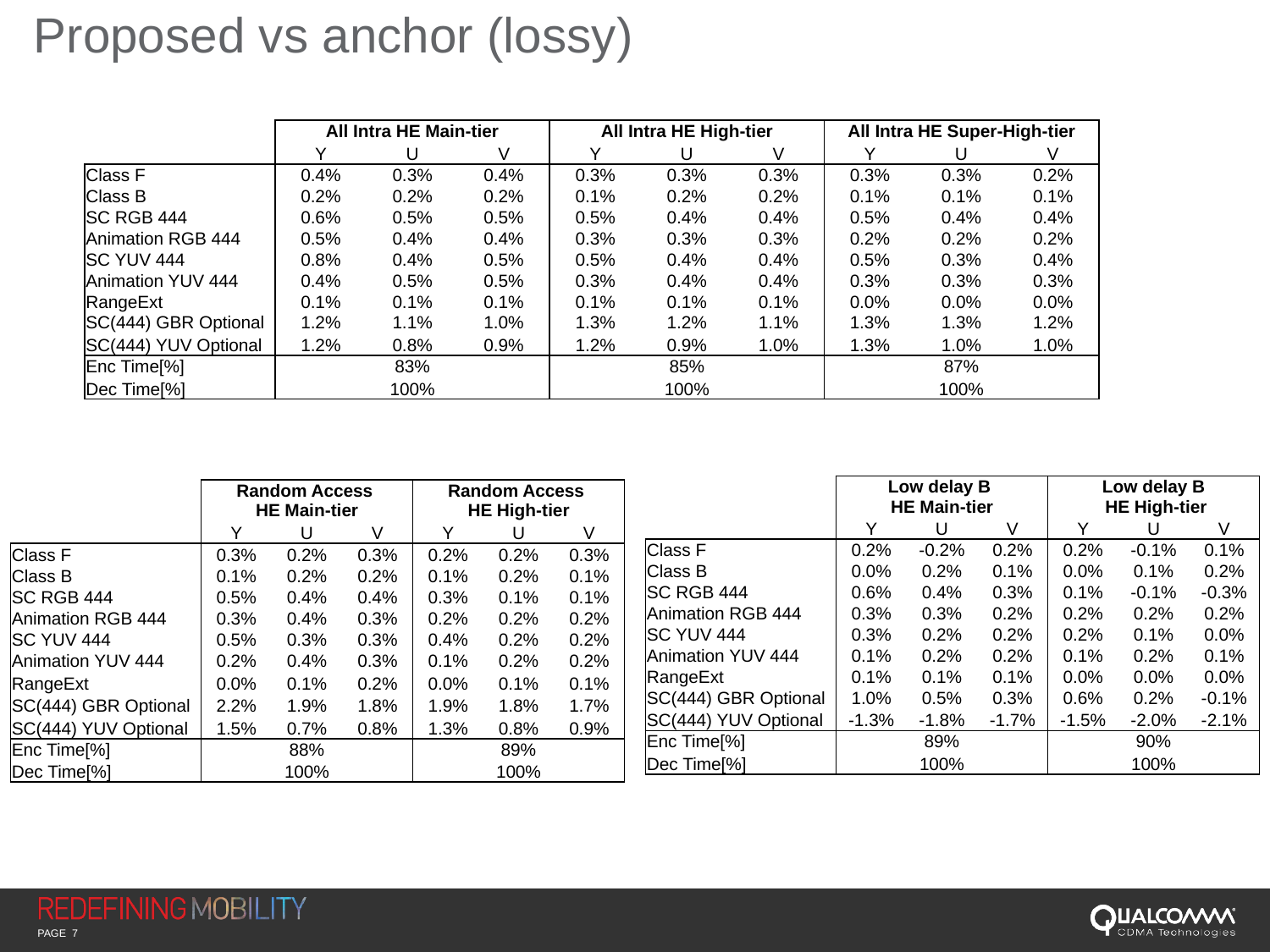

Proposed vs anchor (lossy)
|  | All Intra HE Main-tier |  |  | All Intra HE High-tier |  |  | All Intra HE Super-High-tier |  |  |
| --- | --- | --- | --- | --- | --- | --- | --- | --- | --- |
|  | Y | U | V | Y | U | V | Y | U | V |
| Class F | 0.4% | 0.3% | 0.4% | 0.3% | 0.3% | 0.3% | 0.3% | 0.3% | 0.2% |
| Class B | 0.2% | 0.2% | 0.2% | 0.1% | 0.2% | 0.2% | 0.1% | 0.1% | 0.1% |
| SC RGB 444 | 0.6% | 0.5% | 0.5% | 0.5% | 0.4% | 0.4% | 0.5% | 0.4% | 0.4% |
| Animation RGB 444 | 0.5% | 0.4% | 0.4% | 0.3% | 0.3% | 0.3% | 0.2% | 0.2% | 0.2% |
| SC YUV 444 | 0.8% | 0.4% | 0.5% | 0.5% | 0.4% | 0.4% | 0.5% | 0.3% | 0.4% |
| Animation YUV 444 | 0.4% | 0.5% | 0.5% | 0.3% | 0.4% | 0.4% | 0.3% | 0.3% | 0.3% |
| RangeExt | 0.1% | 0.1% | 0.1% | 0.1% | 0.1% | 0.1% | 0.0% | 0.0% | 0.0% |
| SC(444) GBR Optional | 1.2% | 1.1% | 1.0% | 1.3% | 1.2% | 1.1% | 1.3% | 1.3% | 1.2% |
| SC(444) YUV Optional | 1.2% | 0.8% | 0.9% | 1.2% | 0.9% | 1.0% | 1.3% | 1.0% | 1.0% |
| Enc Time[%] | 83% |  |  | 85% |  |  | 87% |  |  |
| Dec Time[%] | 100% |  |  | 100% |  |  | 100% |  |  |
|  | Low delay B HE Main-tier |  |  | Low delay B HE High-tier |  |  |
| --- | --- | --- | --- | --- | --- | --- |
|  | Y | U | V | Y | U | V |
| Class F | 0.2% | -0.2% | 0.2% | 0.2% | -0.1% | 0.1% |
| Class B | 0.0% | 0.2% | 0.1% | 0.0% | 0.1% | 0.2% |
| SC RGB 444 | 0.6% | 0.4% | 0.3% | 0.1% | -0.1% | -0.3% |
| Animation RGB 444 | 0.3% | 0.3% | 0.2% | 0.2% | 0.2% | 0.2% |
| SC YUV 444 | 0.3% | 0.2% | 0.2% | 0.2% | 0.1% | 0.0% |
| Animation YUV 444 | 0.1% | 0.2% | 0.2% | 0.1% | 0.2% | 0.1% |
| RangeExt | 0.1% | 0.1% | 0.1% | 0.0% | 0.0% | 0.0% |
| SC(444) GBR Optional | 1.0% | 0.5% | 0.3% | 0.6% | 0.2% | -0.1% |
| SC(444) YUV Optional | -1.3% | -1.8% | -1.7% | -1.5% | -2.0% | -2.1% |
| Enc Time[%] | 89% |  |  | 90% |  |  |
| Dec Time[%] | 100% |  |  | 100% |  |  |
|  | Random Access HE Main-tier |  |  | Random Access HE High-tier |  |  |
| --- | --- | --- | --- | --- | --- | --- |
|  | Y | U | V | Y | U | V |
| Class F | 0.3% | 0.2% | 0.3% | 0.2% | 0.2% | 0.3% |
| Class B | 0.1% | 0.2% | 0.2% | 0.1% | 0.2% | 0.1% |
| SC RGB 444 | 0.5% | 0.4% | 0.4% | 0.3% | 0.1% | 0.1% |
| Animation RGB 444 | 0.3% | 0.4% | 0.3% | 0.2% | 0.2% | 0.2% |
| SC YUV 444 | 0.5% | 0.3% | 0.3% | 0.4% | 0.2% | 0.2% |
| Animation YUV 444 | 0.2% | 0.4% | 0.3% | 0.1% | 0.2% | 0.2% |
| RangeExt | 0.0% | 0.1% | 0.2% | 0.0% | 0.1% | 0.1% |
| SC(444) GBR Optional | 2.2% | 1.9% | 1.8% | 1.9% | 1.8% | 1.7% |
| SC(444) YUV Optional | 1.5% | 0.7% | 0.8% | 1.3% | 0.8% | 0.9% |
| Enc Time[%] | 88% |  |  | 89% |  |  |
| Dec Time[%] | 100% |  |  | 100% |  |  |